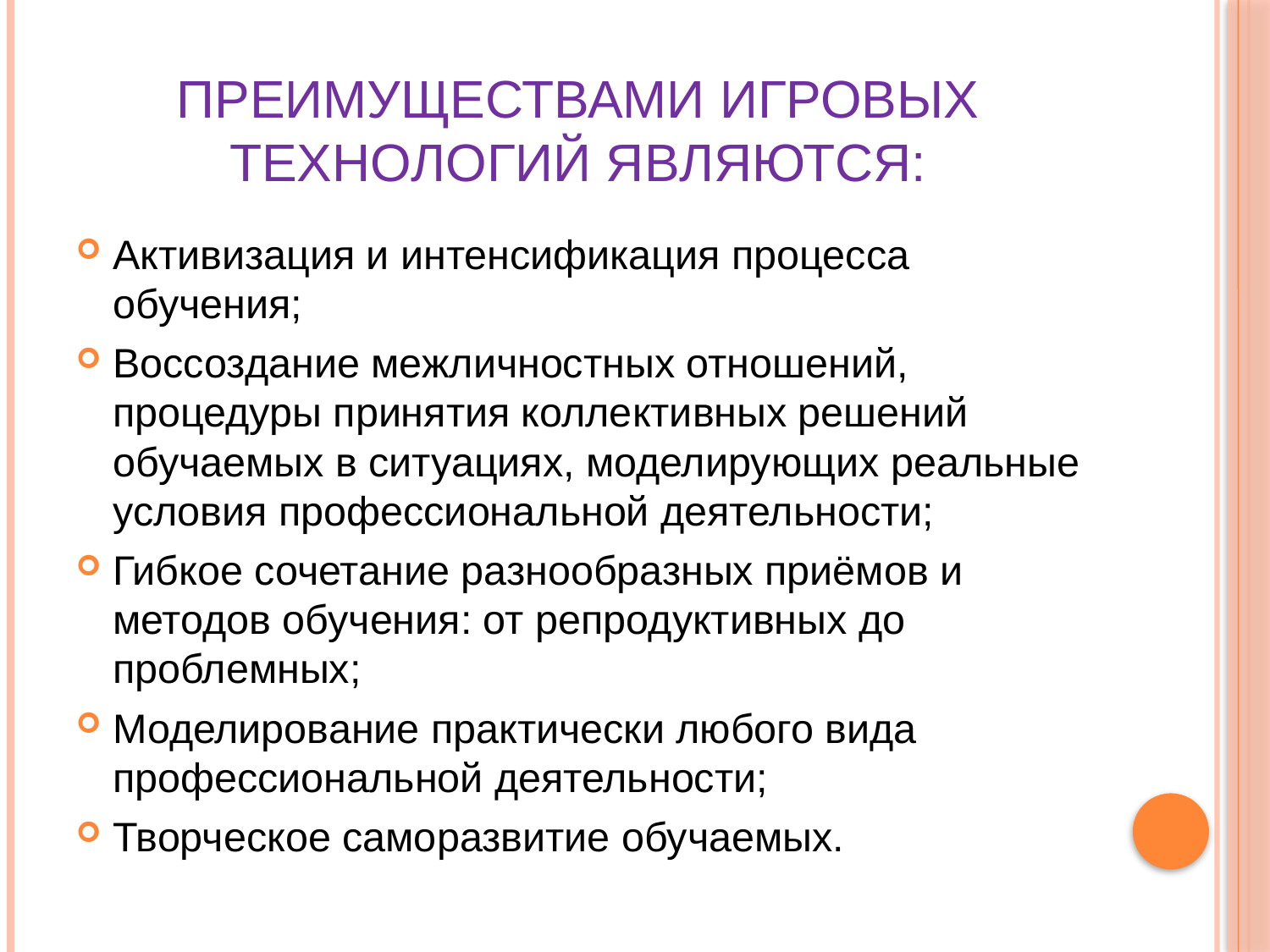

# Преимуществами игровых технологий являются:
Активизация и интенсификация процесса обучения;
Воссоздание межличностных отношений, процедуры принятия коллективных решений обучаемых в ситуациях, моделирующих реальные условия профессиональной деятельности;
Гибкое сочетание разнообразных приёмов и методов обучения: от репродуктивных до проблемных;
Моделирование практически любого вида профессиональной деятельности;
Творческое саморазвитие обучаемых.